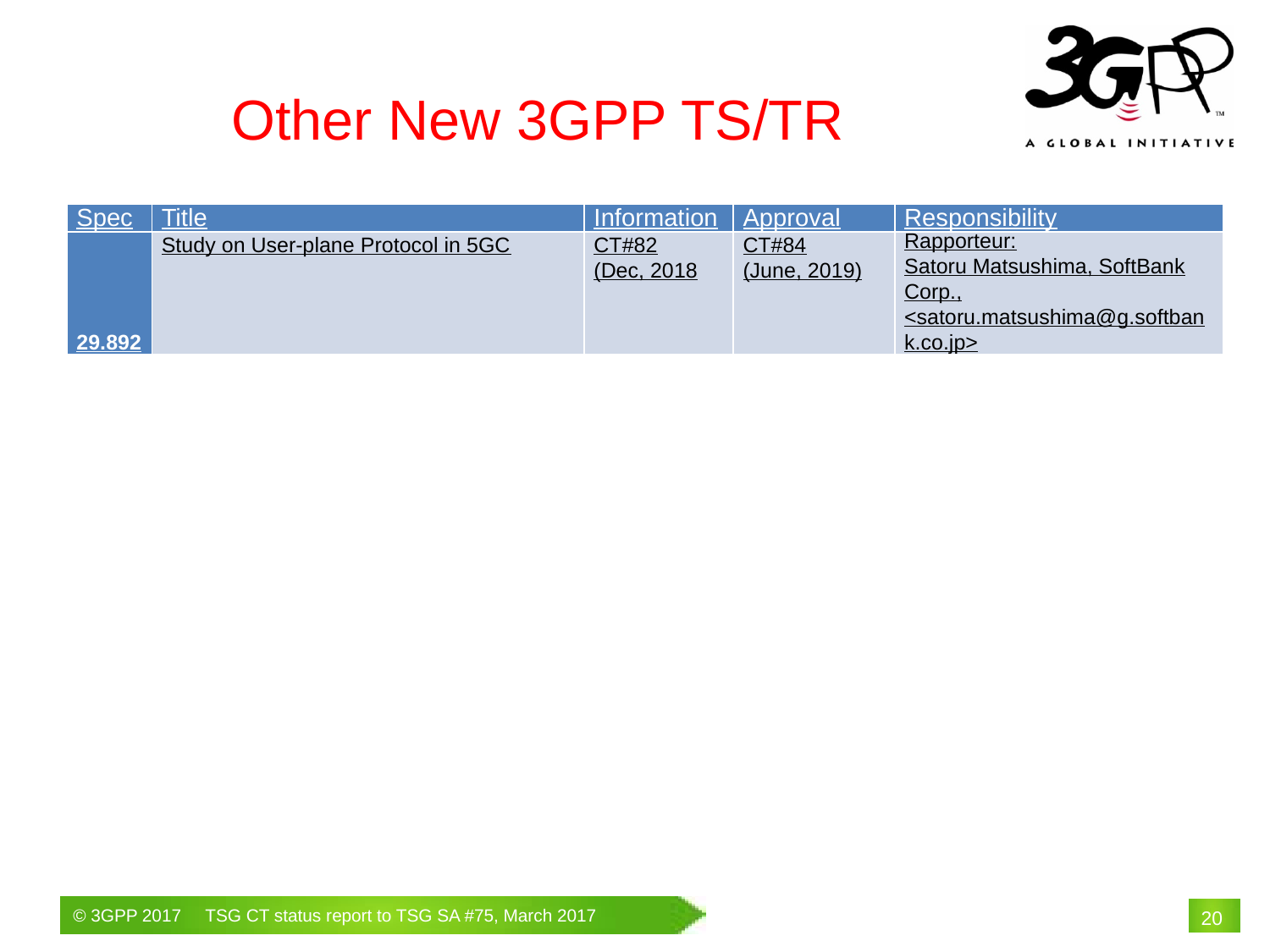

Other New 3GPP TS/TR
| Spec | Title | Information | Approval | Responsibility |
| --- | --- | --- | --- | --- |
| 29.892 | Study on User-plane Protocol in 5GC | CT#82 (Dec, 2018 | CT#84 (June, 2019) | Rapporteur: Satoru Matsushima, SoftBank Corp., <satoru.matsushima@g.softbank.co.jp> |

# 20